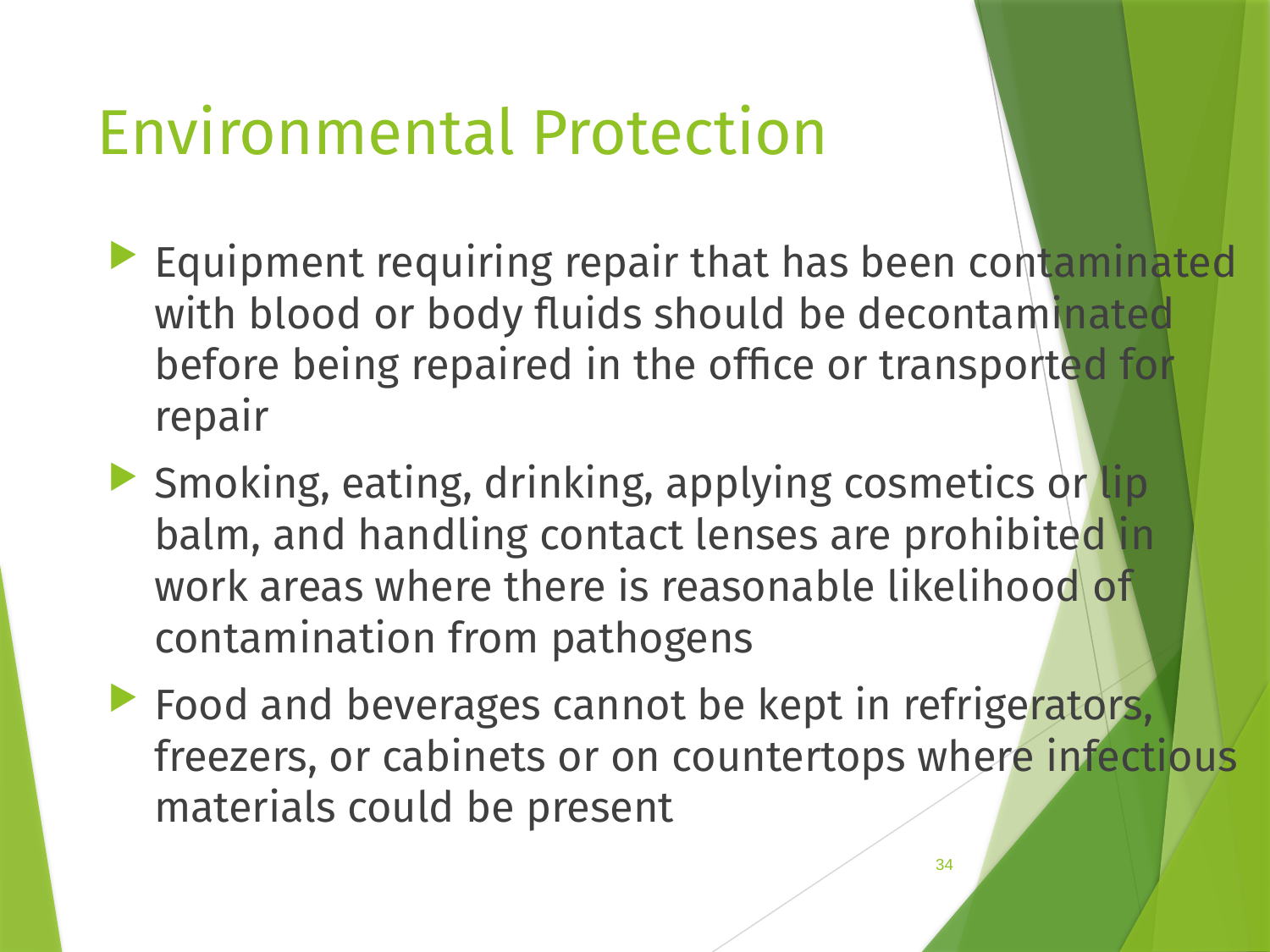

# Environmental Protection
Equipment requiring repair that has been contaminated with blood or body fluids should be decontaminated before being repaired in the office or transported for repair
Smoking, eating, drinking, applying cosmetics or lip balm, and handling contact lenses are prohibited in work areas where there is reasonable likelihood of contamination from pathogens
Food and beverages cannot be kept in refrigerators, freezers, or cabinets or on countertops where infectious materials could be present
 34